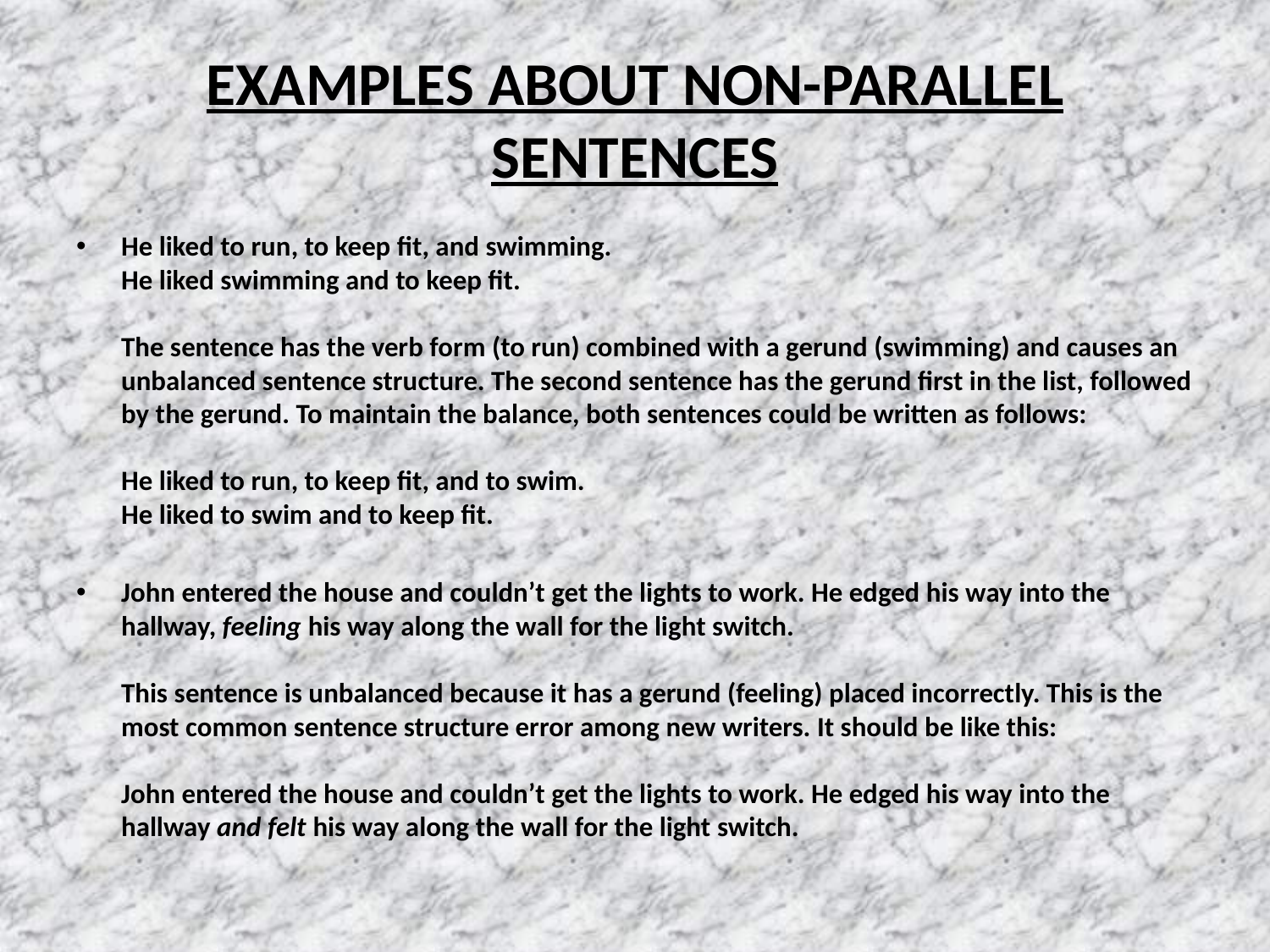

# EXAMPLES ABOUT NON-PARALLEL SENTENCES
He liked to run, to keep fit, and swimming.
He liked swimming and to keep fit.
The sentence has the verb form (to run) combined with a gerund (swimming) and causes an unbalanced sentence structure. The second sentence has the gerund first in the list, followed by the gerund. To maintain the balance, both sentences could be written as follows:
He liked to run, to keep fit, and to swim.
He liked to swim and to keep fit.

John entered the house and couldn’t get the lights to work. He edged his way into the hallway, feeling his way along the wall for the light switch.
This sentence is unbalanced because it has a gerund (feeling) placed incorrectly. This is the most common sentence structure error among new writers. It should be like this:
John entered the house and couldn’t get the lights to work. He edged his way into the hallway and felt his way along the wall for the light switch.